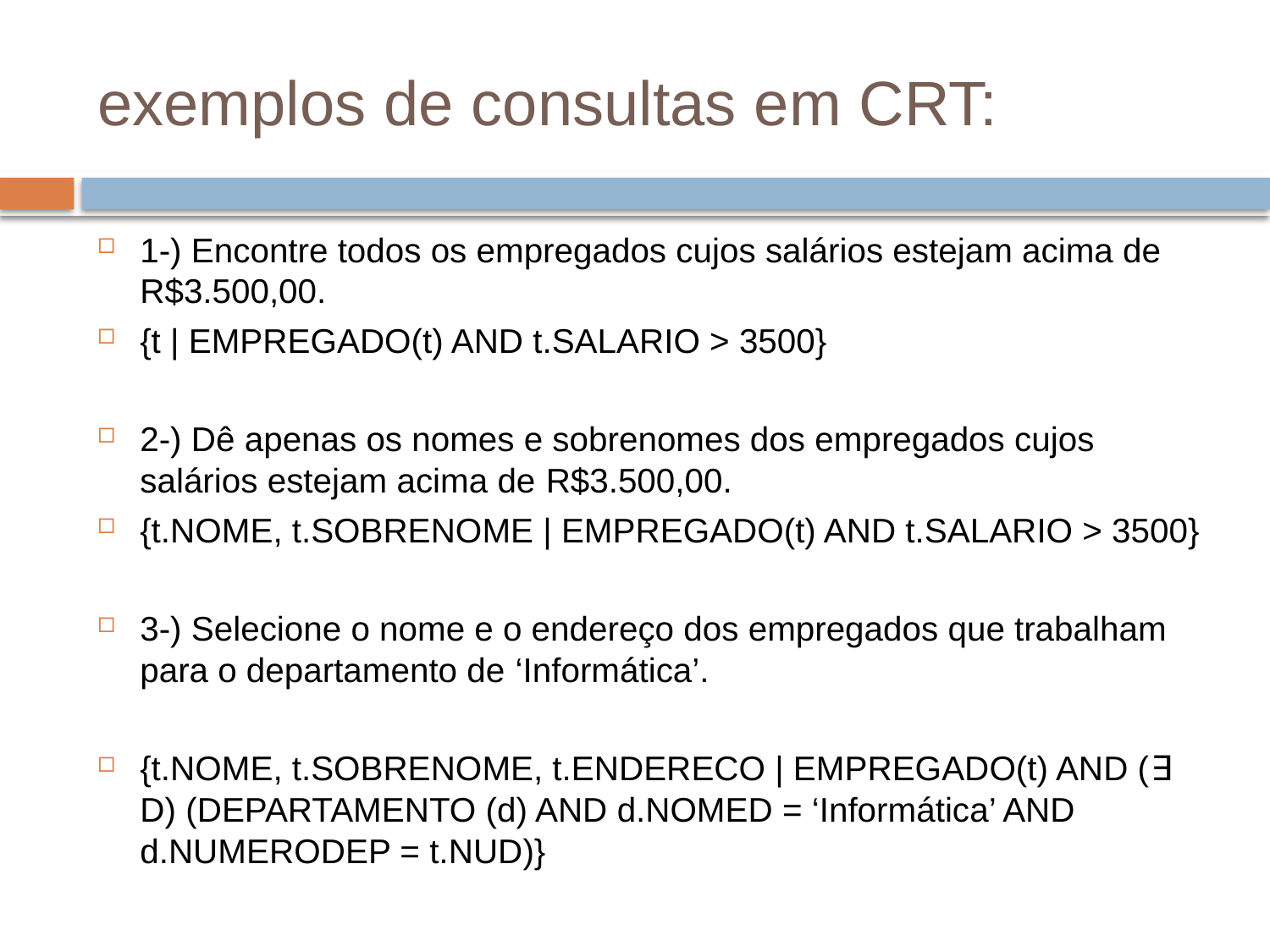

# exemplos de consultas em CRT:
1-) Encontre todos os empregados cujos salários estejam acima de R$3.500,00.
{t | EMPREGADO(t) AND t.SALARIO > 3500}

2-) Dê apenas os nomes e sobrenomes dos empregados cujos salários estejam acima de R$3.500,00.
{t.NOME, t.SOBRENOME | EMPREGADO(t) AND t.SALARIO > 3500}

3-) Selecione o nome e o endereço dos empregados que trabalham para o departamento de ‘Informática’.

{t.NOME, t.SOBRENOME, t.ENDERECO | EMPREGADO(t) AND (∃ D) (DEPARTAMENTO (d) AND d.NOMED = ‘Informática’ AND d.NUMERODEP = t.NUD)}